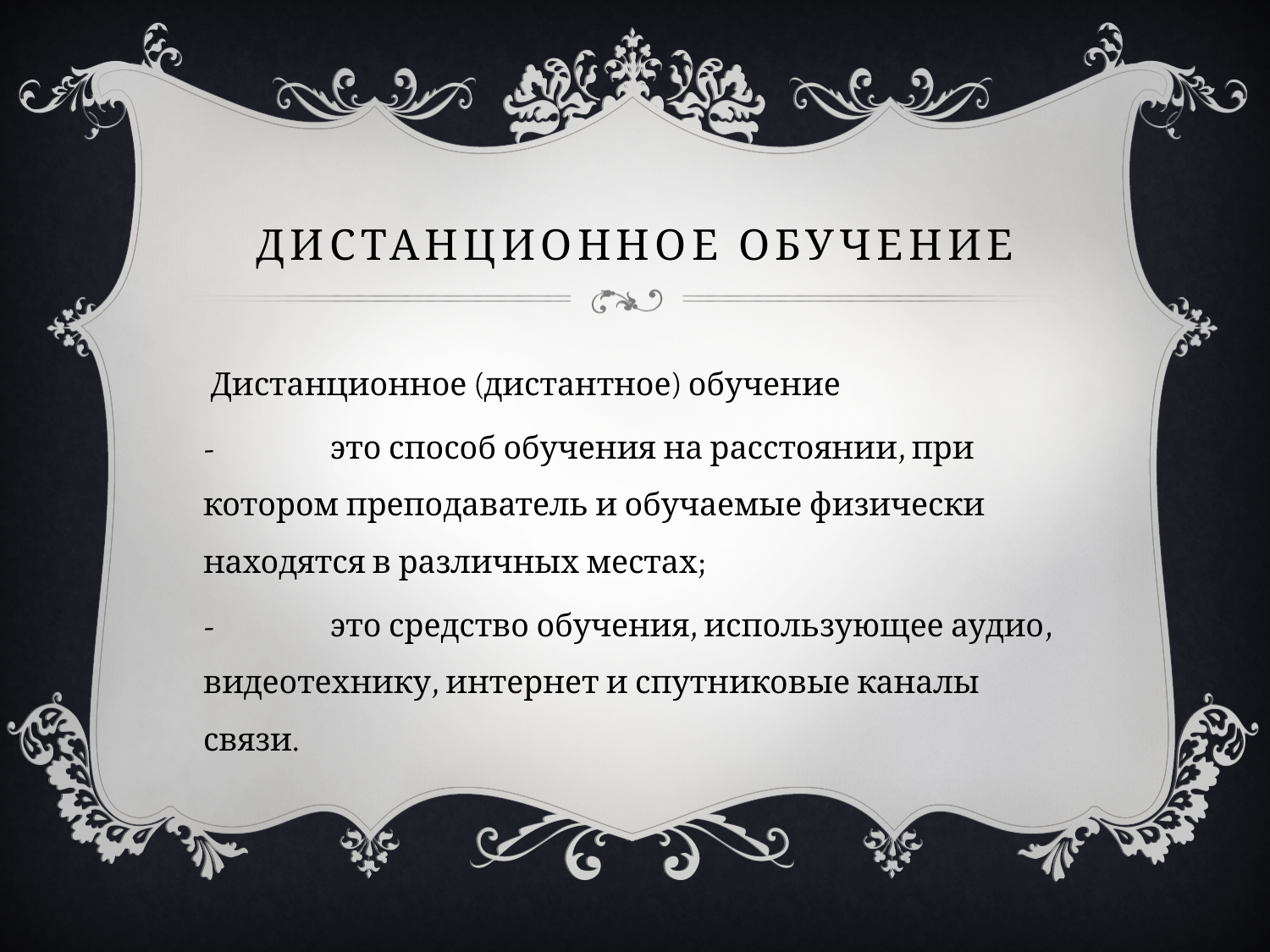

# Дистанционное обучение
 Дистанционное (дистантное) обучение
- 	это способ обучения на расстоянии, при котором преподаватель и обучаемые физически находятся в различных местах;
- 	это средство обучения, использующее аудио, видеотехнику, интернет и спутниковые каналы связи.